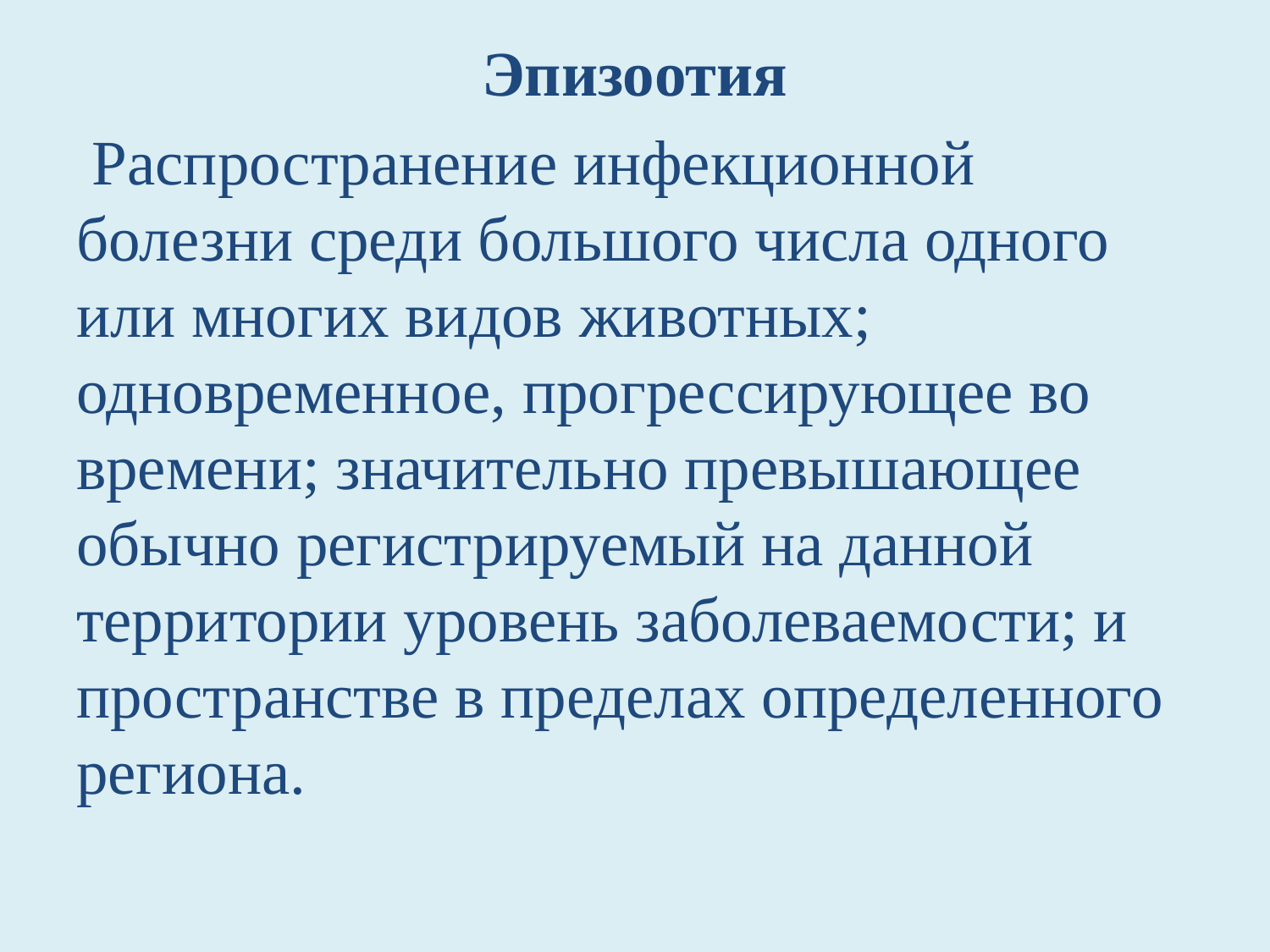

Эпизоотия
 Распространение инфекционной болезни среди большого числа одного или многих видов животных; одновременное, прогрессирующее во времени; значительно превышающее обычно регистрируемый на данной территории уровень заболеваемости; и пространстве в пределах определенного региона.